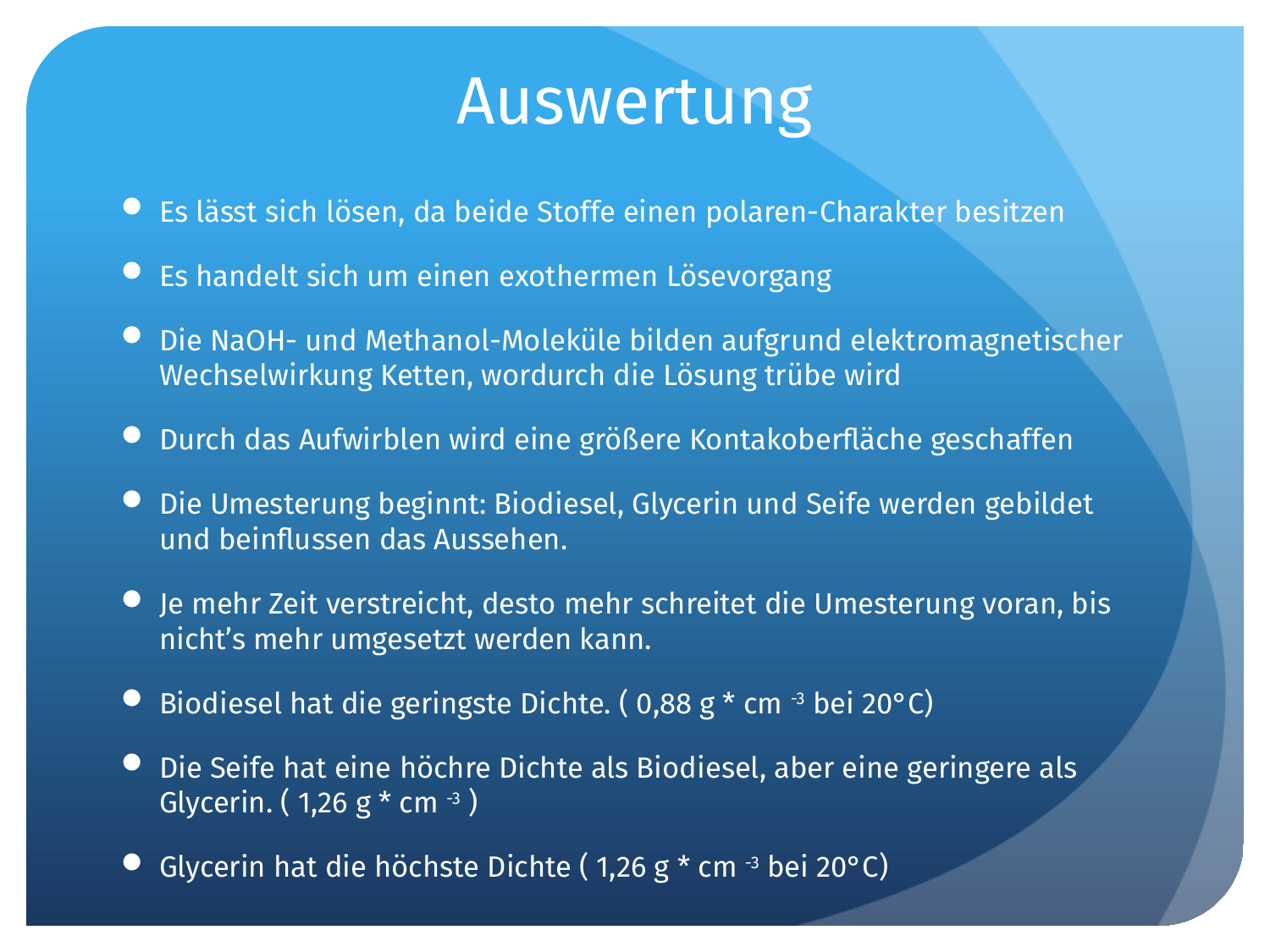

# Auswertung

Es lässt sich lösen, da beide Stoffe einen polaren-Charakter besitzen
Es handelt sich um einen exothermen Lösevorgang
Die NaOH- und Methanol-Moleküle bilden aufgrund elektromagnetischer Wechselwirkung Ketten, wordurch die Lösung trübe wird
Durch das Aufwirblen wird eine größere Kontakoberfläche geschaffen
Die Umesterung beginnt: Biodiesel, Glycerin und Seife werden gebildet und beinflussen das Aussehen.
Je mehr Zeit verstreicht, desto mehr schreitet die Umesterung voran, bis nicht’s mehr umgesetzt werden kann.
Biodiesel hat die geringste Dichte. ( 0,88 g * cm -3 bei 20°C)
Die Seife hat eine höchre Dichte als Biodiesel, aber eine geringere als Glycerin. ( 1,26 g * cm -3 )
Glycerin hat die höchste Dichte ( 1,26 g * cm -3 bei 20°C)